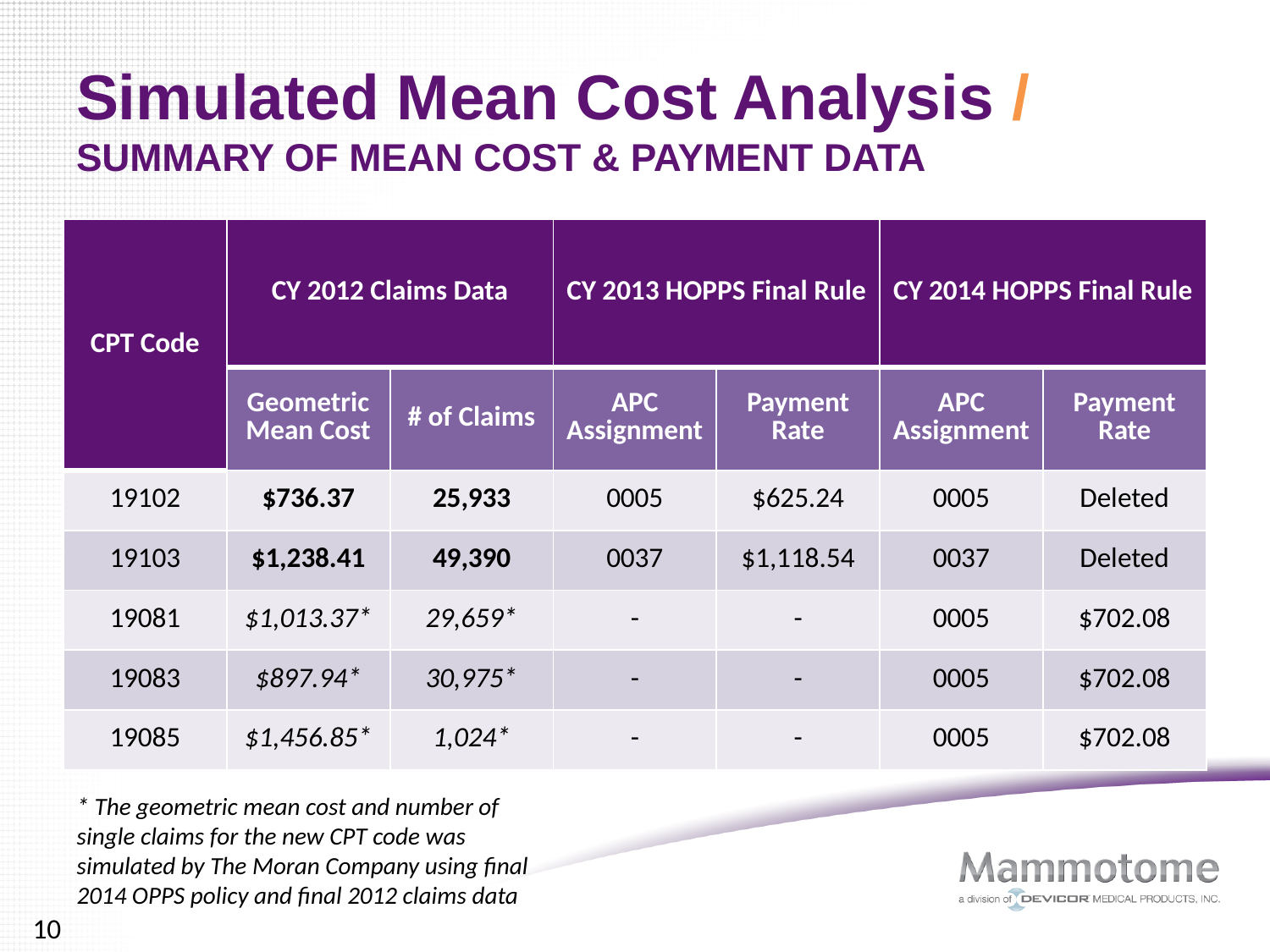

# Simulated Mean Cost Analysis / SUMMARY OF MEAN COST & PAYMENT DATA
| CPT Code | CY 2012 Claims Data |  | CY 2013 HOPPS Final Rule |  | CY 2014 HOPPS Final Rule |  |
| --- | --- | --- | --- | --- | --- | --- |
|  | Geometric Mean Cost | # of Claims | APC Assignment | Payment Rate | APC Assignment | Payment Rate |
| 19102 | $736.37 | 25,933 | 0005 | $625.24 | 0005 | Deleted |
| 19103 | $1,238.41 | 49,390 | 0037 | $1,118.54 | 0037 | Deleted |
| 19081 | $1,013.37\* | 29,659\* | - | - | 0005 | $702.08 |
| 19083 | $897.94\* | 30,975\* | - | - | 0005 | $702.08 |
| 19085 | $1,456.85\* | 1,024\* | - | - | 0005 | $702.08 |
* The geometric mean cost and number of single claims for the new CPT code was simulated by The Moran Company using final 2014 OPPS policy and final 2012 claims data